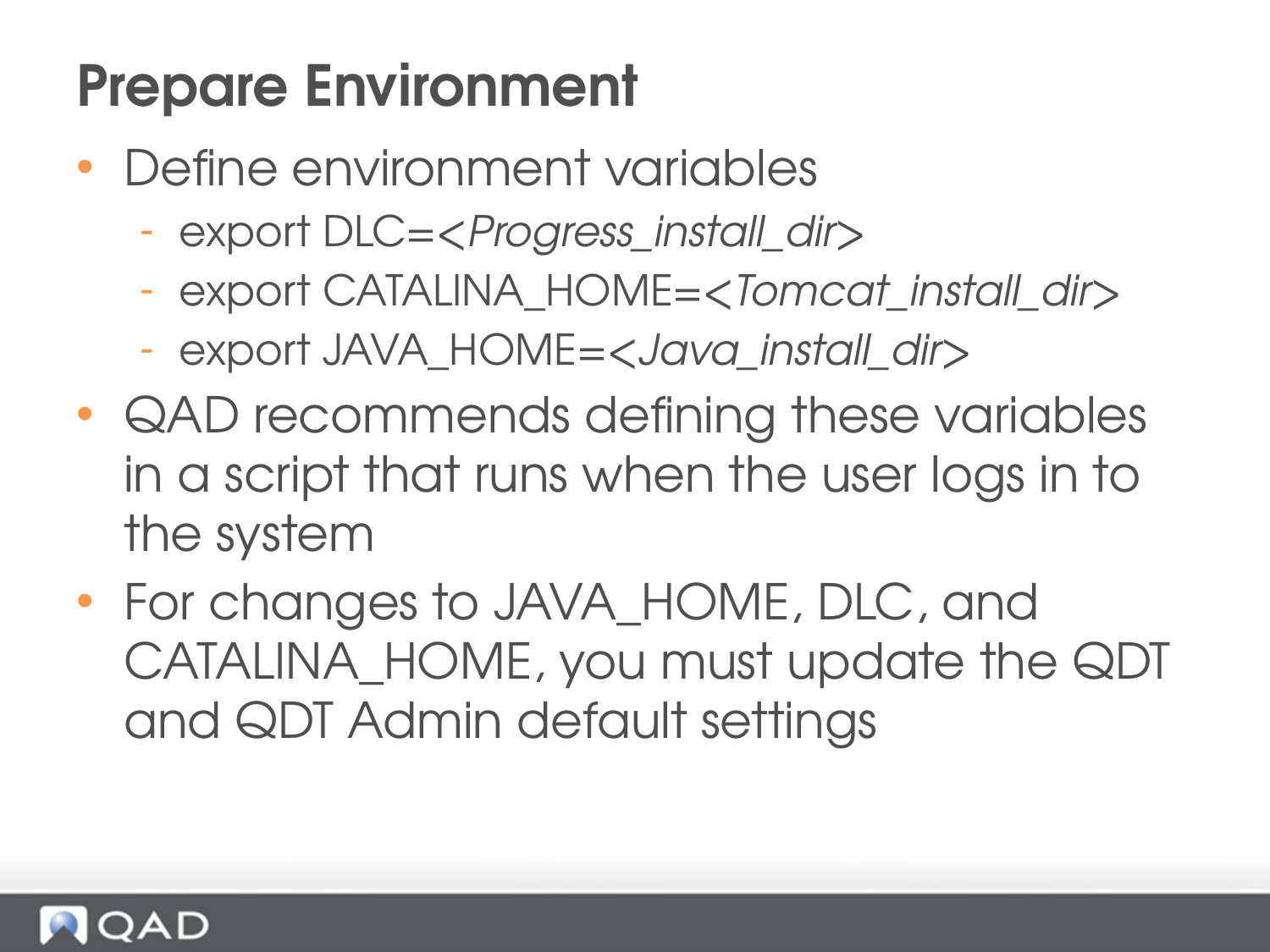

# Prepare Environment
Define environment variables
export DLC=<Progress_install_dir>
export CATALINA_HOME=<Tomcat_install_dir>
export JAVA_HOME=<Java_install_dir>
QAD recommends defining these variables in a script that runs when the user logs in to the system
For changes to JAVA_HOME, DLC, and CATALINA_HOME, you must update the QDT and QDT Admin default settings